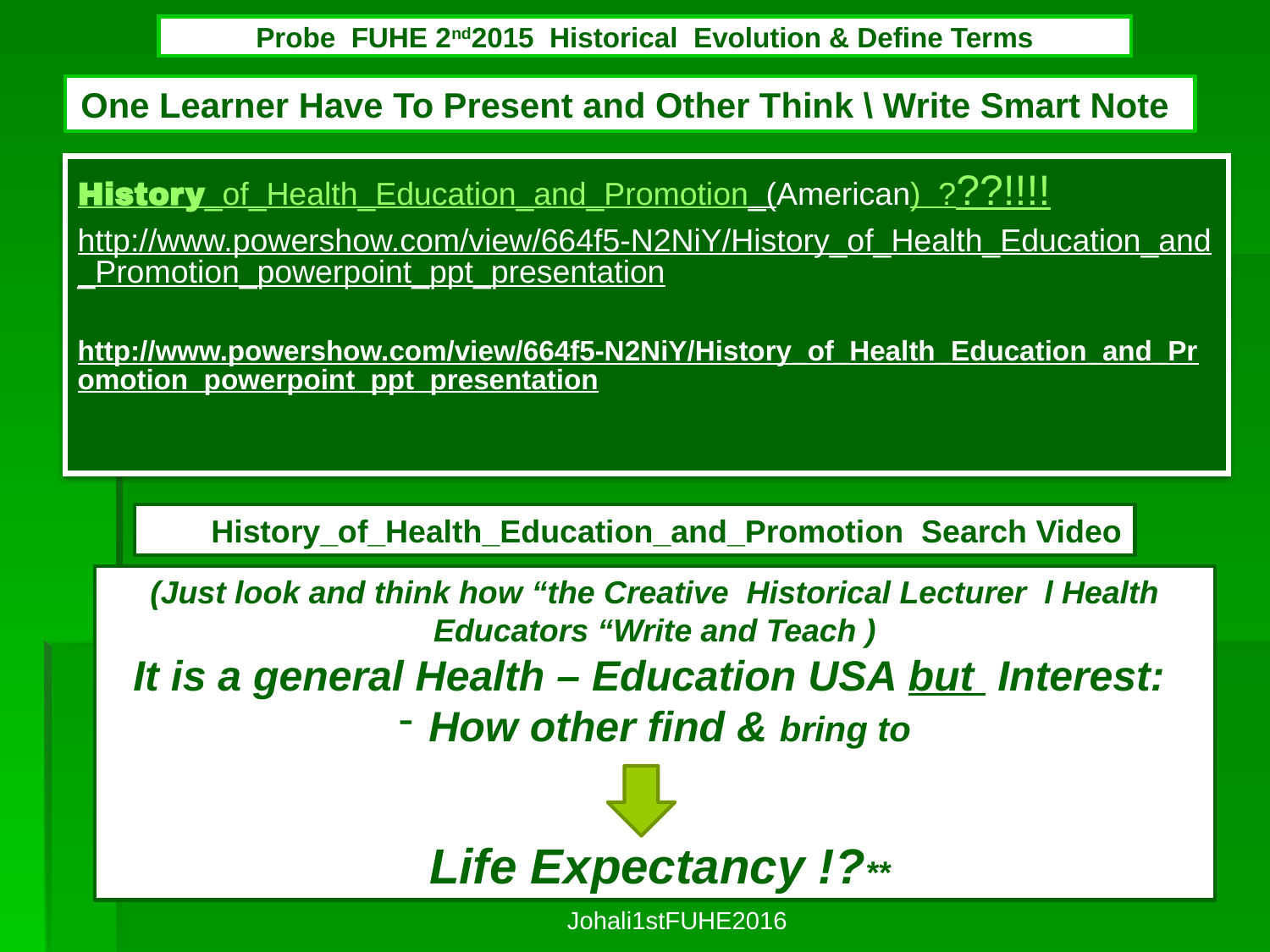

# Probe  FUHE 2nd2015  Historical  Evolution & Define Terms
One Learner Have To Present and Other Think \ Write Smart Note
History_of_Health_Education_and_Promotion_(American)  ???!!!!
http://www.powershow.com/view/664f5-N2NiY/History_of_Health_Education_and_Promotion_powerpoint_ppt_presentation
http://www.powershow.com/view/664f5-N2NiY/History_of_Health_Education_and_Promotion_powerpoint_ppt_presentation
History_of_Health_Education_and_Promotion  Search Video
(Just look and think how “the Creative  Historical Lecturer  l Health Educators “Write and Teach )
It is a general Health – Education USA but  Interest:
How other find & bring to

 Life Expectancy !?**

CHS382
12
Johali1stFUHE2016